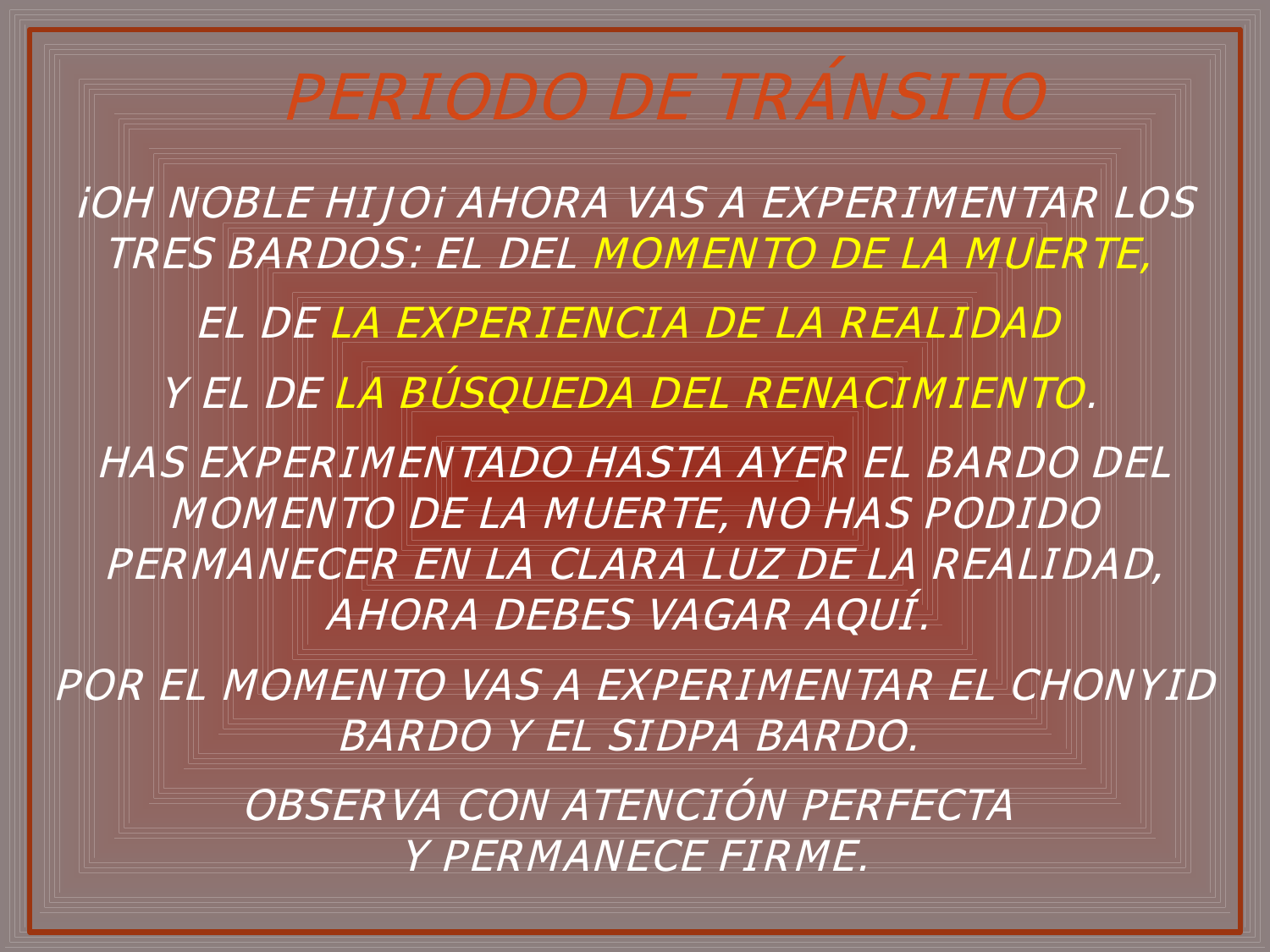

PERIODO DE TRÁNSITO
¡OH NOBLE HIJO¡ AHORA VAS A EXPERIMENTAR LOS TRES BARDOS: EL DEL MOMENTO DE LA MUERTE,

EL DE LA EXPERIENCIA DE LA REALIDAD

Y EL DE LA BÚSQUEDA DEL RENACIMIENTO.

HAS EXPERIMENTADO HASTA AYER EL BARDO DEL MOMENTO DE LA MUERTE, NO HAS PODIDO PERMANECER EN LA CLARA LUZ DE LA REALIDAD, AHORA DEBES VAGAR AQUÍ.

POR EL MOMENTO VAS A EXPERIMENTAR EL CHONYID BARDO Y EL SIDPA BARDO.

OBSERVA CON ATENCIÓN PERFECTA
Y PERMANECE FIRME.